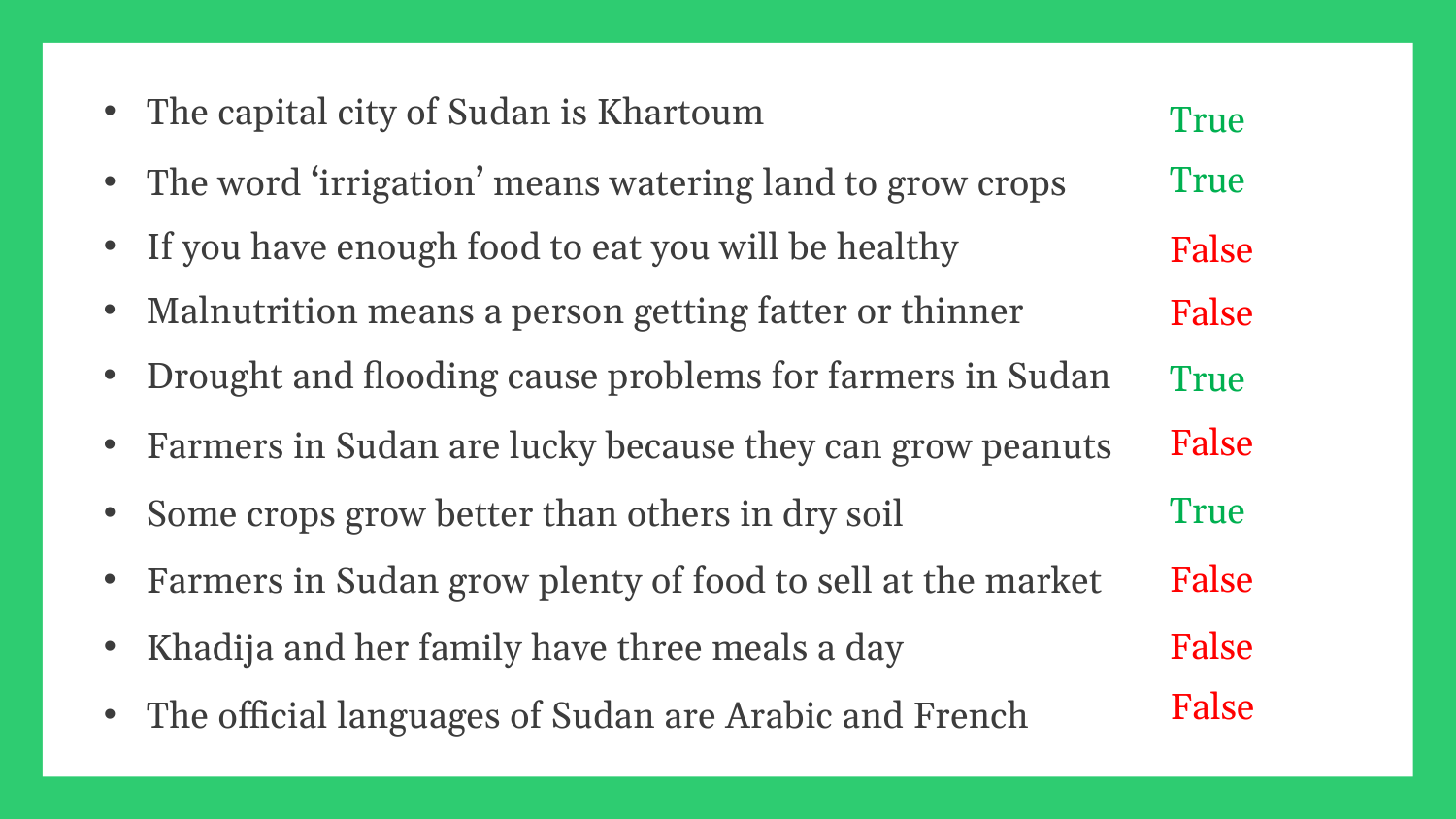

True
The capital city of Sudan is Khartoum
True
The word ‘irrigation’ means watering land to grow crops
False
If you have enough food to eat you will be healthy
False
Malnutrition means a person getting fatter or thinner
True
Drought and flooding cause problems for farmers in Sudan
False
Farmers in Sudan are lucky because they can grow peanuts
True
Some crops grow better than others in dry soil
False
Farmers in Sudan grow plenty of food to sell at the market
False
Khadija and her family have three meals a day
False
The official languages of Sudan are Arabic and French